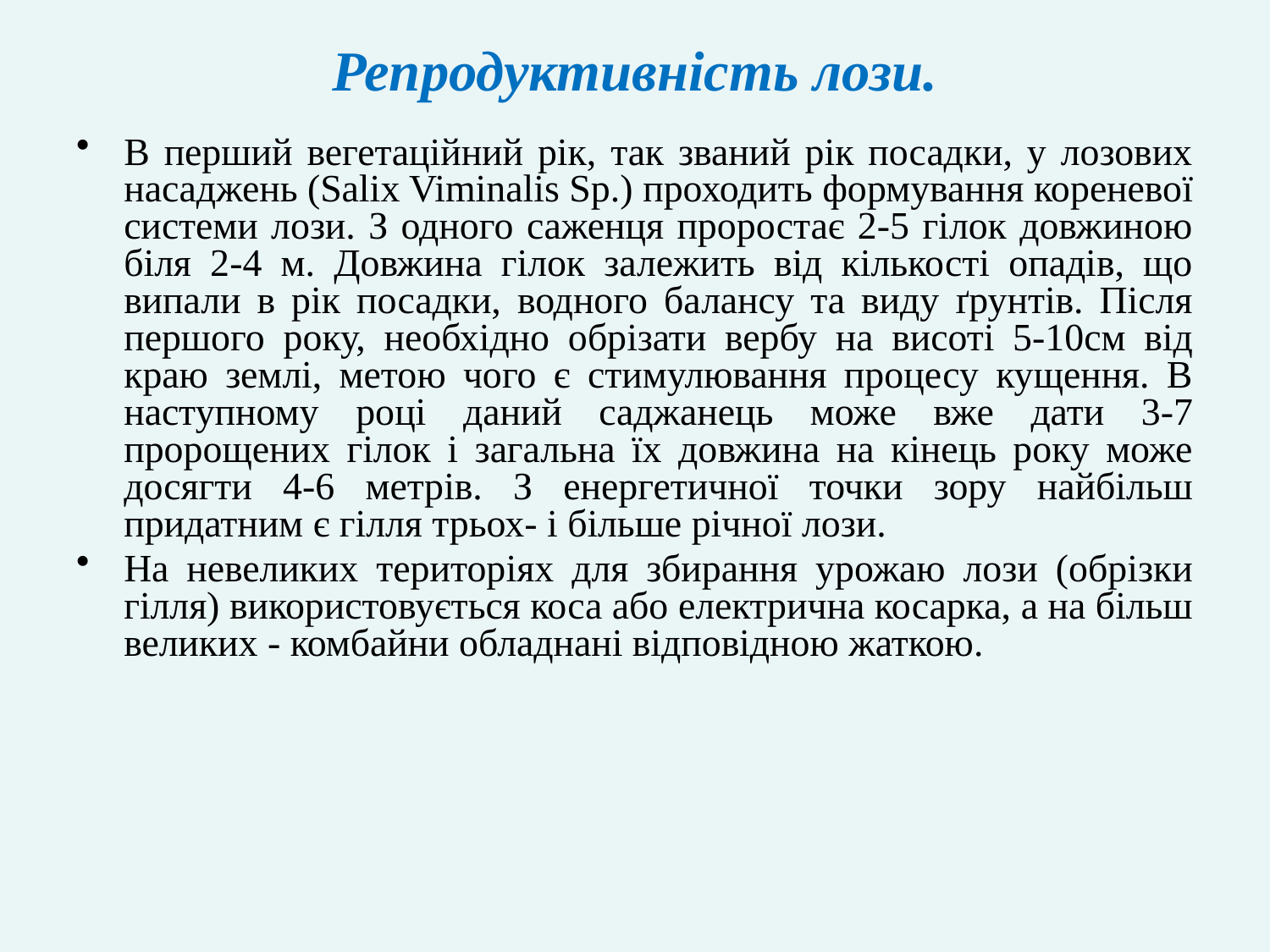

# Репродуктивність лози.
В перший вегетаційний рік, так званий рік посадки, у лозових насаджень (Salix Viminalis Sp.) проходить формування кореневої системи лози. З одного саженця проростає 2-5 гілок довжиною біля 2-4 м. Довжина гілок залежить від кількості опадів, що випали в рік посадки, водного балансу та виду ґрунтів. Після першого року, необхідно обрізати вербу на висоті 5-10см від краю землі, метою чого є стимулювання процесу кущення. В наступному році даний саджанець може вже дати 3-7 пророщених гілок і загальна їх довжина на кінець року може досягти 4-6 метрів. З енергетичної точки зору найбільш придатним є гілля трьох- і більше річної лози.
На невеликих територіях для збирання урожаю лози (обрізки гілля) використовується коса або електрична косарка, а на більш великих - комбайни обладнані відповідною жаткою.